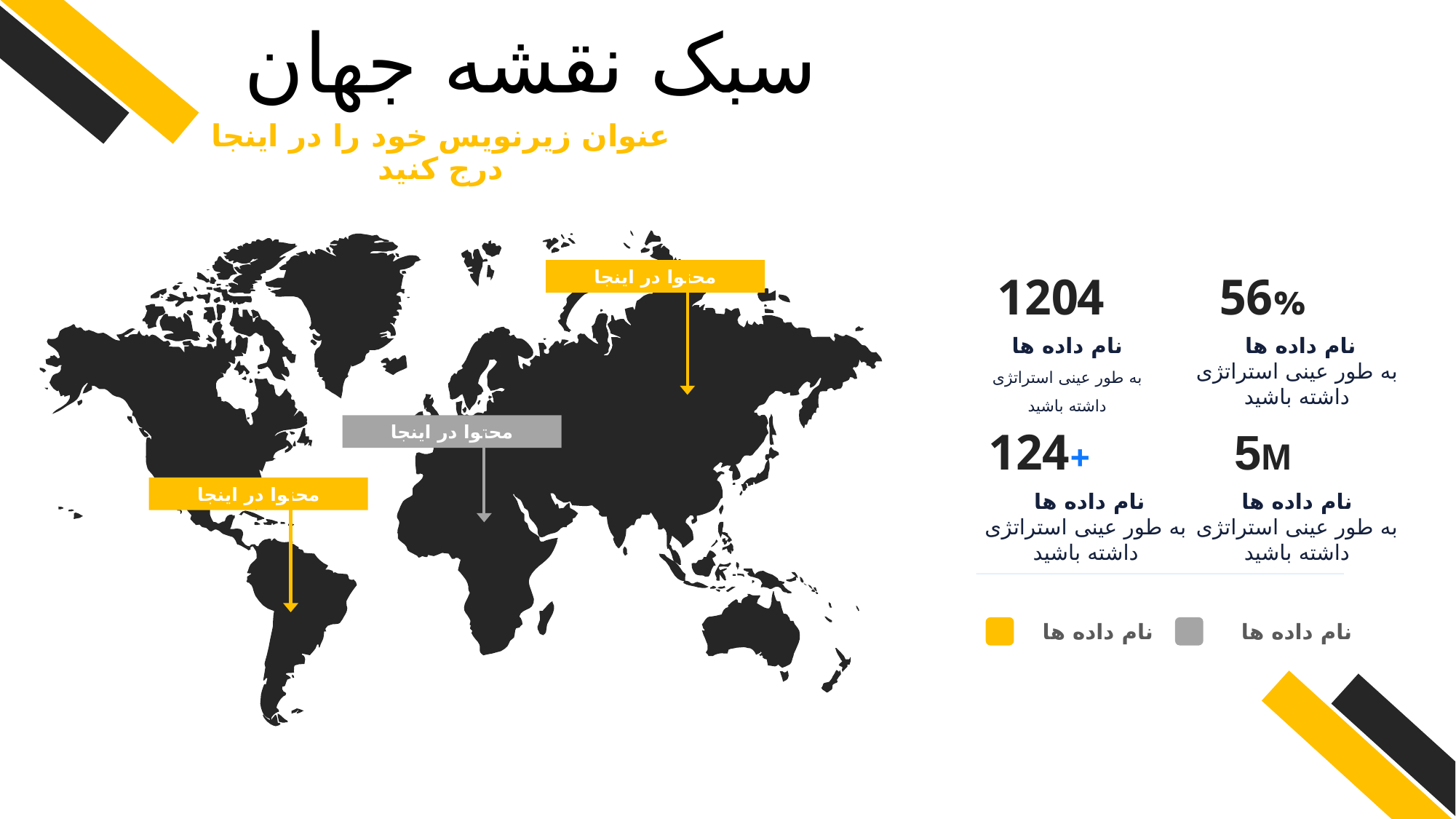

سبک نقشه جهان
عنوان زیرنویس خود را در اینجا درج کنید

1204
56%
محتوا در اینجا
نام داده ها
به طور عینی استراتژی داشته باشید
نام داده ها
به طور عینی استراتژی داشته باشید
+124
5M
محتوا در اینجا
محتوا در اینجا
نام داده ها
به طور عینی استراتژی داشته باشید
نام داده ها
به طور عینی استراتژی داشته باشید
نام داده ها
نام داده ها